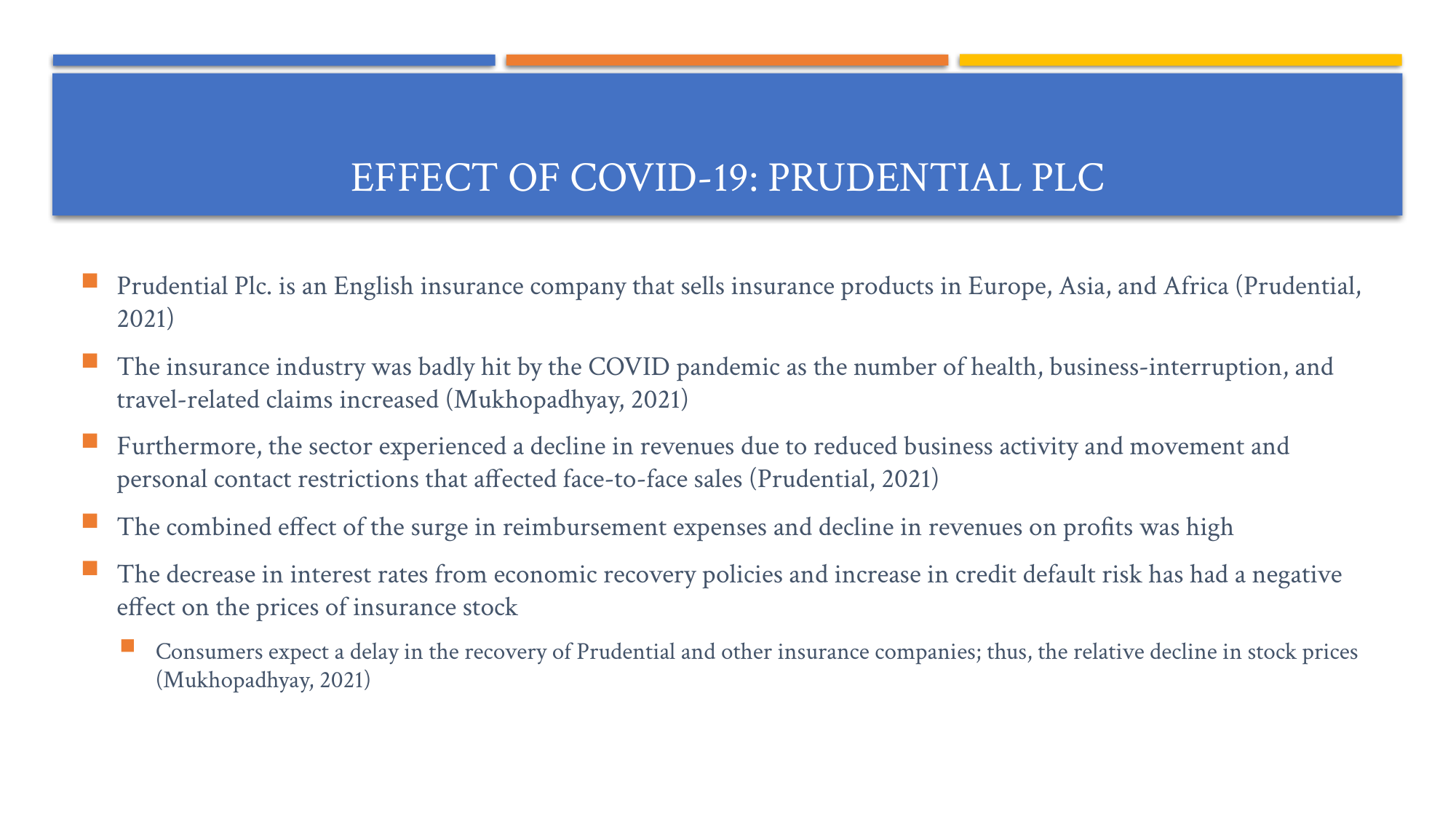

# EFFECT OF COVID-19: Prudential PLC
Prudential Plc. is an English insurance company that sells insurance products in Europe, Asia, and Africa (Prudential, 2021)
The insurance industry was badly hit by the COVID pandemic as the number of health, business-interruption, and travel-related claims increased (Mukhopadhyay, 2021)
Furthermore, the sector experienced a decline in revenues due to reduced business activity and movement and personal contact restrictions that affected face-to-face sales (Prudential, 2021)
The combined effect of the surge in reimbursement expenses and decline in revenues on profits was high
The decrease in interest rates from economic recovery policies and increase in credit default risk has had a negative effect on the prices of insurance stock
Consumers expect a delay in the recovery of Prudential and other insurance companies; thus, the relative decline in stock prices (Mukhopadhyay, 2021)